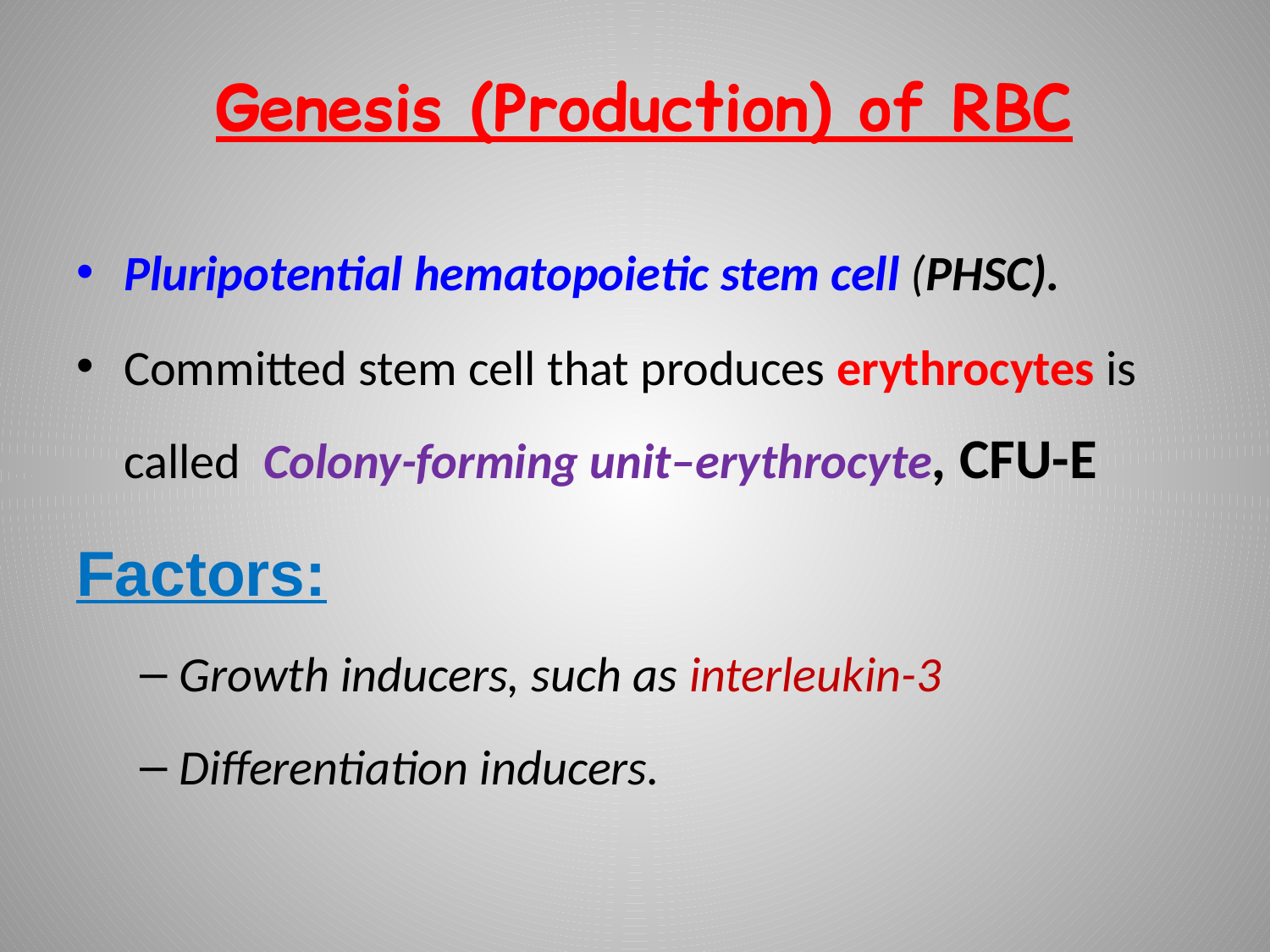

# Genesis (Production) of RBC
Pluripotential hematopoietic stem cell (PHSC).
Committed stem cell that produces erythrocytes is called  Colony-forming unit–erythrocyte, CFU-E
Factors:
Growth inducers, such as interleukin-3
Differentiation inducers.